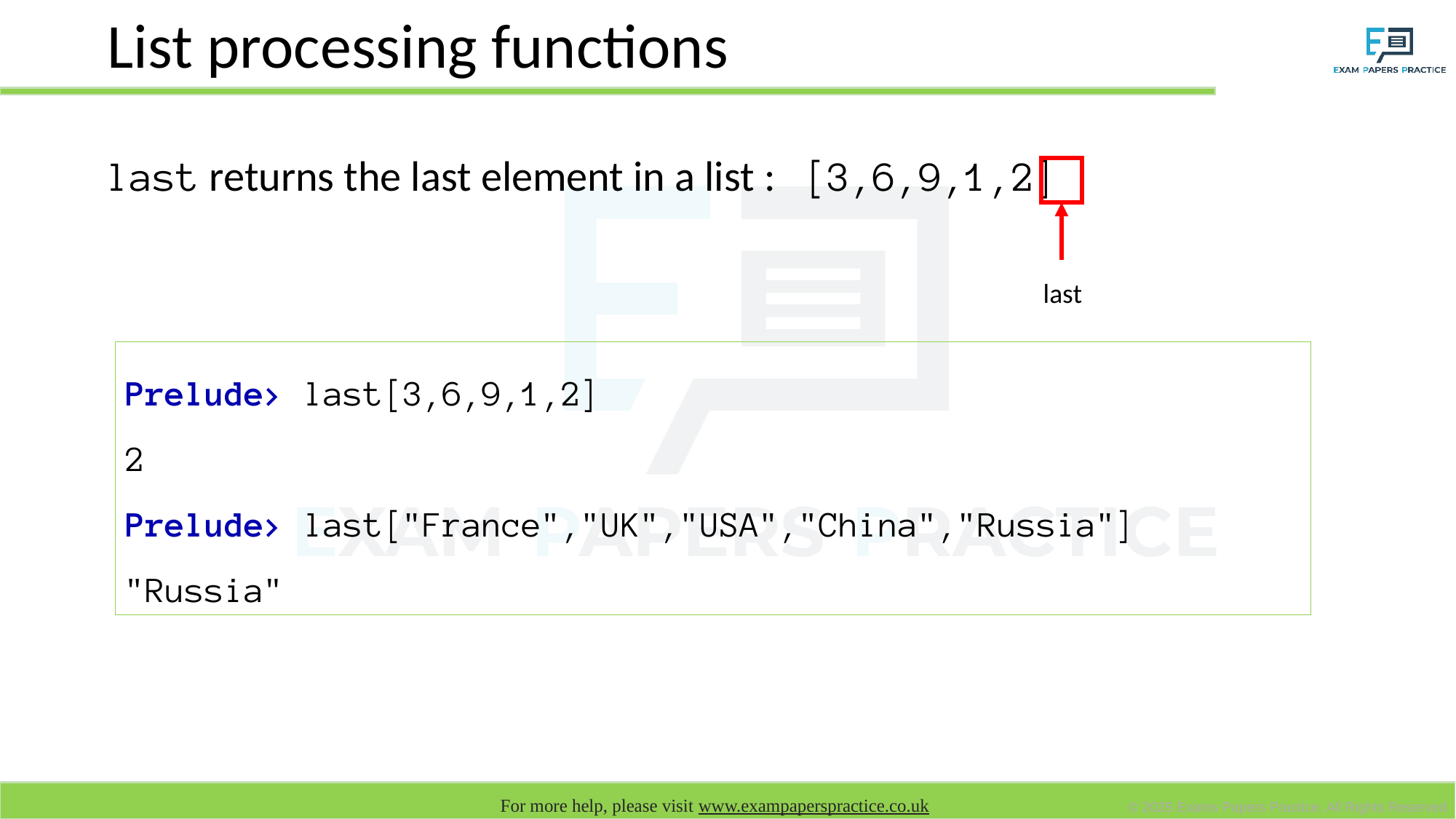

# List processing functions
last returns the last element in a list :   [3,6,9,1,2]

last
Prelude> last[3,6,9,1,2]
2
Prelude> last["France","UK","USA","China","Russia"]
"Russia"